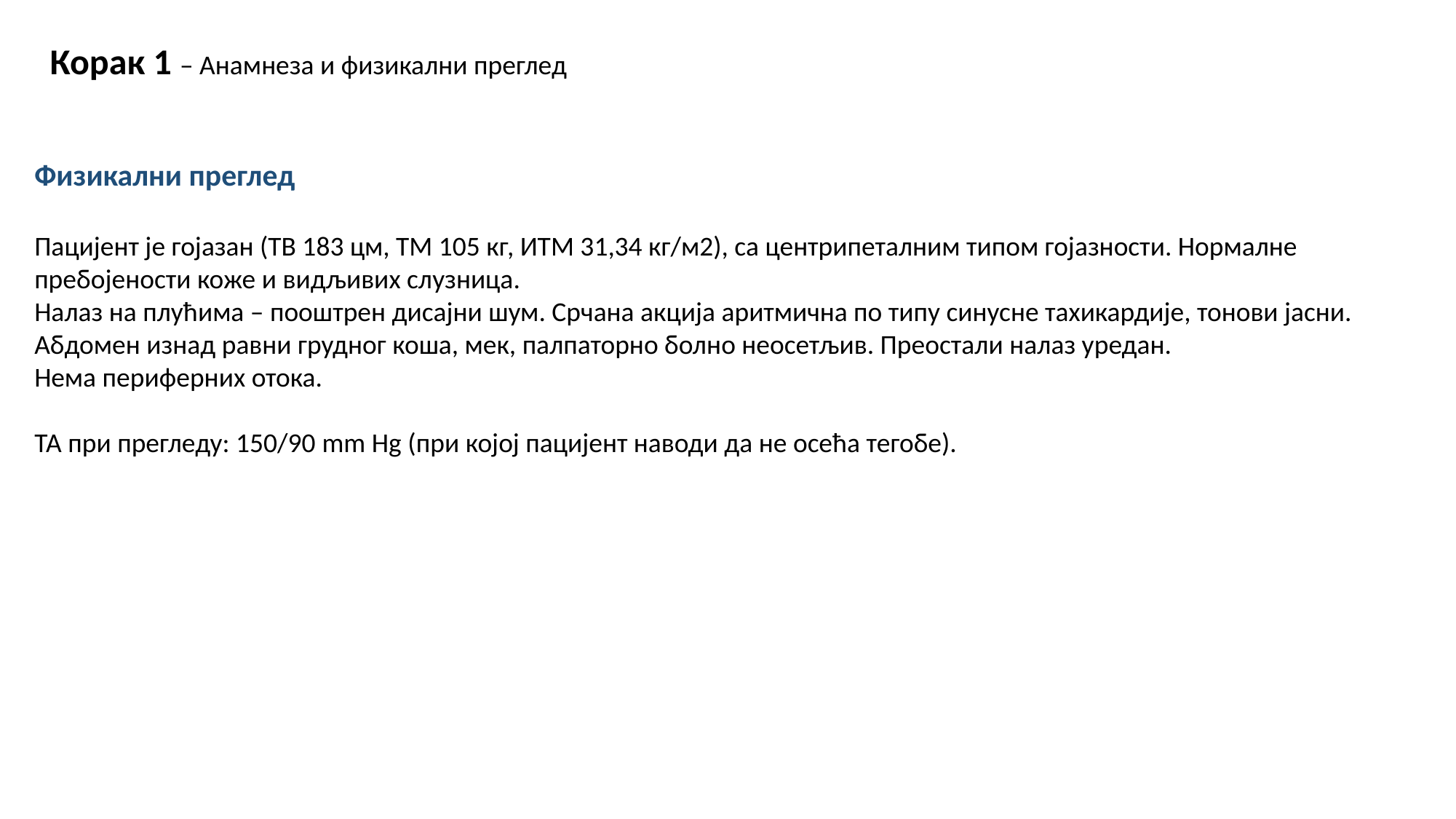

Корак 1 – Анамнеза и физикални преглед
Физикални преглед

Пацијент је гојазан (ТВ 183 цм, ТМ 105 кг, ИТМ 31,34 кг/м2), са центрипеталним типом гојазности. Нормалне пребојености коже и видљивих слузница.
Налаз на плућима – пооштрен дисајни шум. Срчана акција аритмична по типу синусне тахикардије, тонови јасни.
Абдомен изнад равни грудног коша, мек, палпаторно болно неосетљив. Преостали налаз уредан.
Нема периферних отока.

ТА при прегледу: 150/90 mm Hg (при којој пацијент наводи да не осећа тегобе).